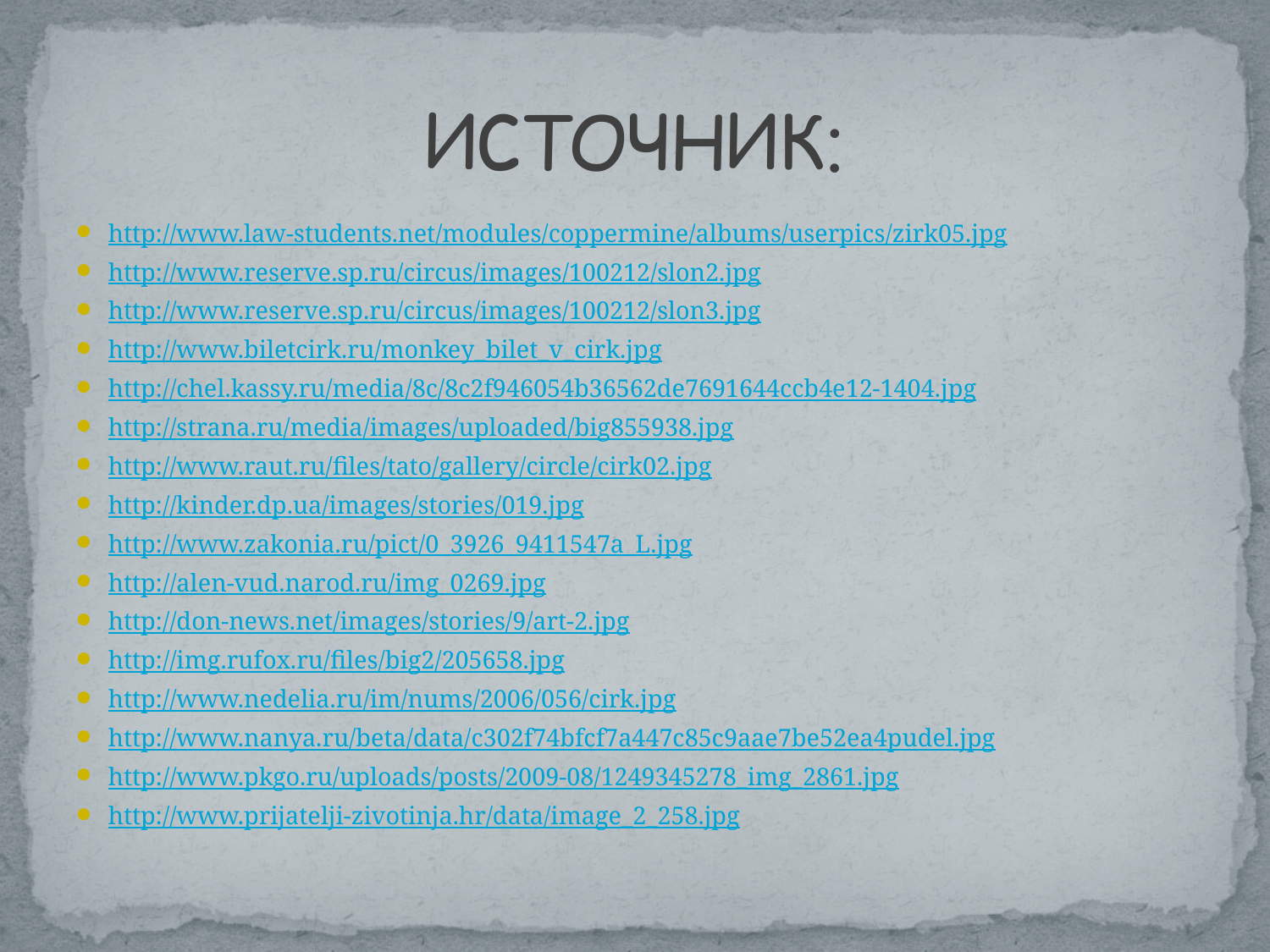

# ИСТОЧНИК:
http://www.law-students.net/modules/coppermine/albums/userpics/zirk05.jpg
http://www.reserve.sp.ru/circus/images/100212/slon2.jpg
http://www.reserve.sp.ru/circus/images/100212/slon3.jpg
http://www.biletcirk.ru/monkey_bilet_v_cirk.jpg
http://chel.kassy.ru/media/8c/8c2f946054b36562de7691644ccb4e12-1404.jpg
http://strana.ru/media/images/uploaded/big855938.jpg
http://www.raut.ru/files/tato/gallery/circle/cirk02.jpg
http://kinder.dp.ua/images/stories/019.jpg
http://www.zakonia.ru/pict/0_3926_9411547a_L.jpg
http://alen-vud.narod.ru/img_0269.jpg
http://don-news.net/images/stories/9/art-2.jpg
http://img.rufox.ru/files/big2/205658.jpg
http://www.nedelia.ru/im/nums/2006/056/cirk.jpg
http://www.nanya.ru/beta/data/c302f74bfcf7a447c85c9aae7be52ea4pudel.jpg
http://www.pkgo.ru/uploads/posts/2009-08/1249345278_img_2861.jpg
http://www.prijatelji-zivotinja.hr/data/image_2_258.jpg